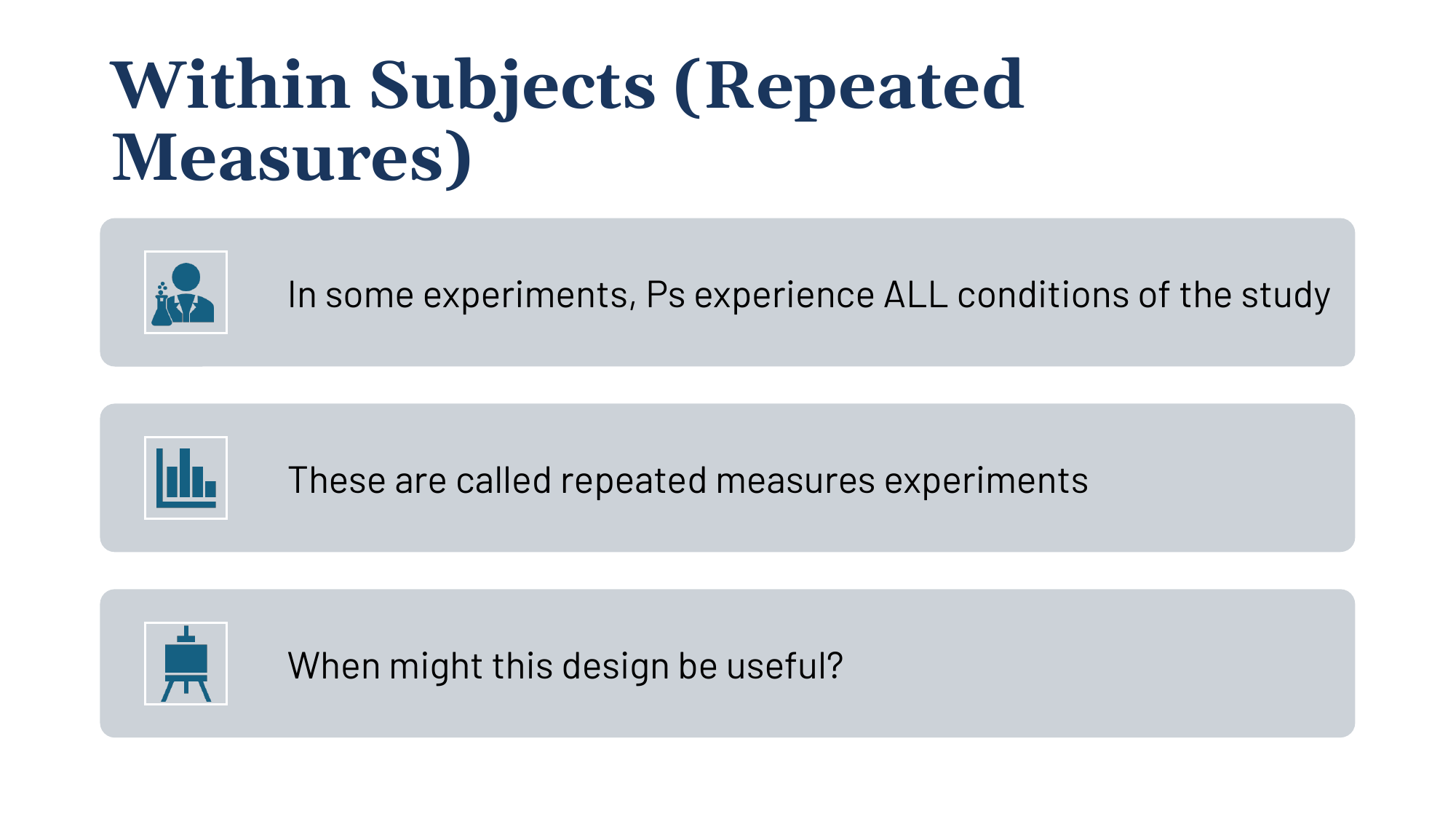

# Within Subjects (Repeated Measures)
In some experiments, Ps experience ALL conditions of the study
These are called repeated measures experiments
When might this design be useful?